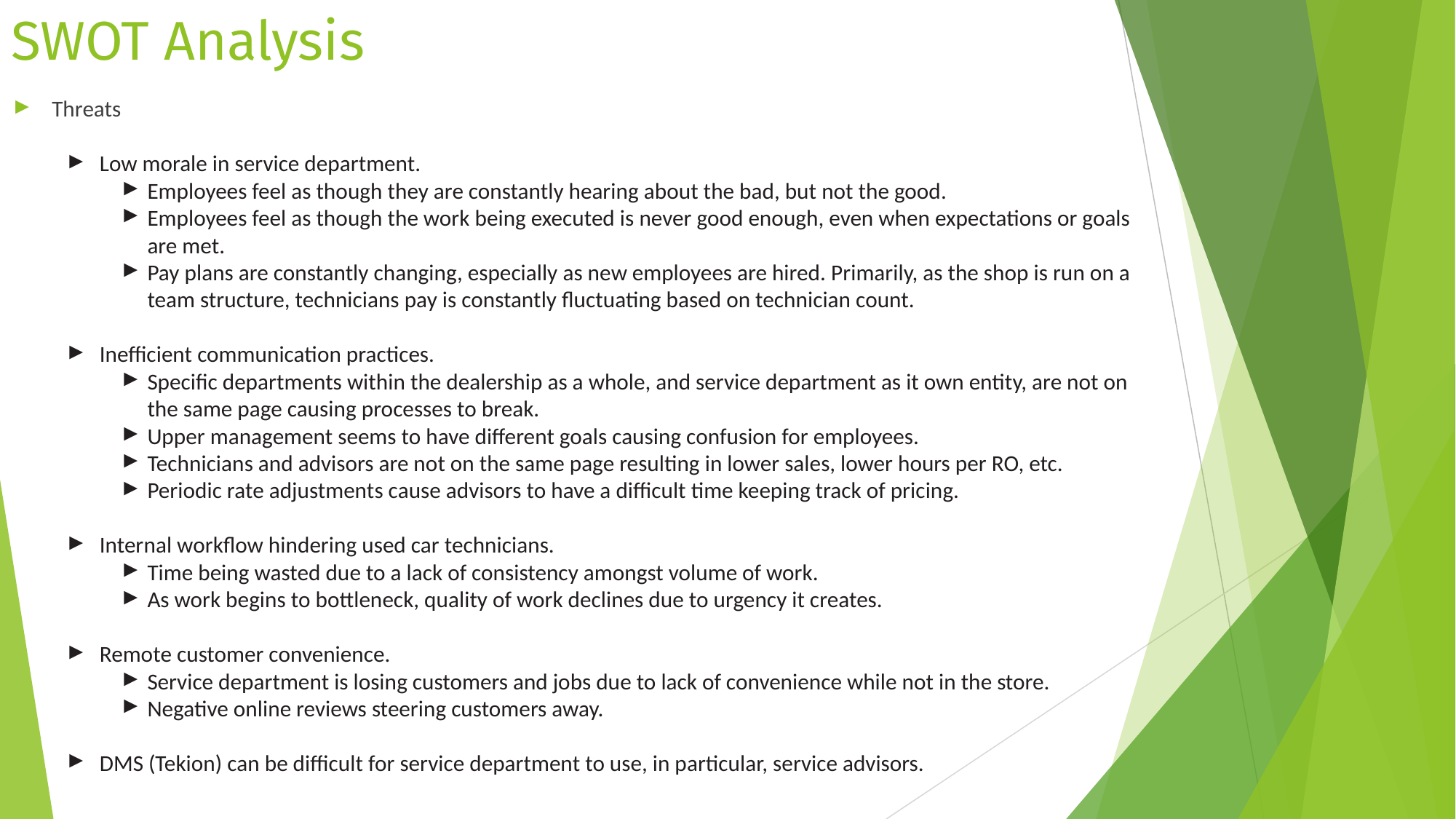

# SWOT Analysis
Threats

Low morale in service department.
Employees feel as though they are constantly hearing about the bad, but not the good.
Employees feel as though the work being executed is never good enough, even when expectations or goals are met.
Pay plans are constantly changing, especially as new employees are hired. Primarily, as the shop is run on a team structure, technicians pay is constantly fluctuating based on technician count.

Inefficient communication practices.
Specific departments within the dealership as a whole, and service department as it own entity, are not on the same page causing processes to break.
Upper management seems to have different goals causing confusion for employees.
Technicians and advisors are not on the same page resulting in lower sales, lower hours per RO, etc.
Periodic rate adjustments cause advisors to have a difficult time keeping track of pricing.

Internal workflow hindering used car technicians.
Time being wasted due to a lack of consistency amongst volume of work.
As work begins to bottleneck, quality of work declines due to urgency it creates.

Remote customer convenience.
Service department is losing customers and jobs due to lack of convenience while not in the store.
Negative online reviews steering customers away.

DMS (Tekion) can be difficult for service department to use, in particular, service advisors.